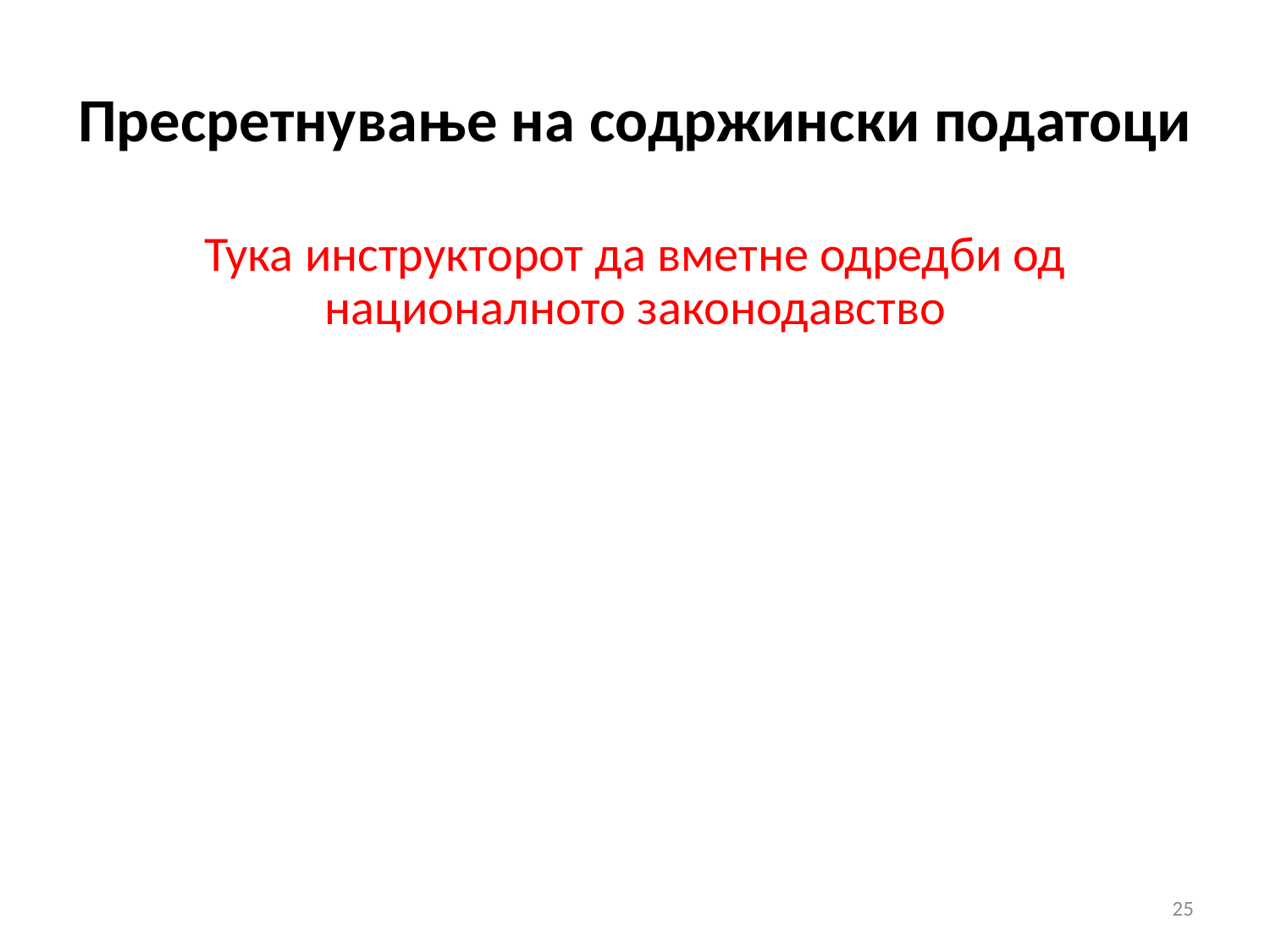

# Пресретнување на содржински податоци
Тука инструкторот да вметне одредби од националното законодавство
25